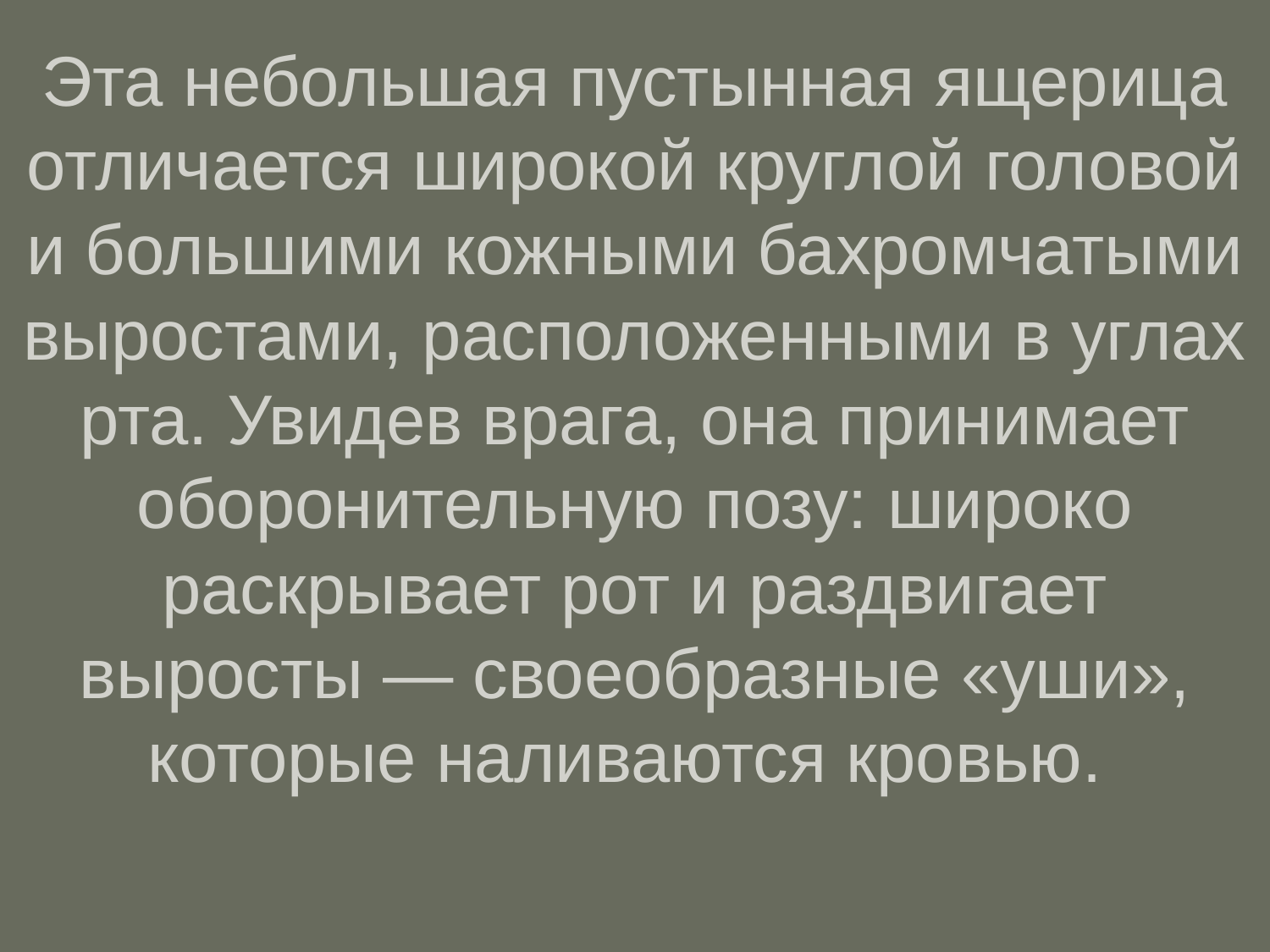

# Эта небольшая пустынная ящерица отличается широкой круглой головой и большими кожными бахромчатыми выростами, расположенными в углах рта. Увидев врага, она принимает оборонительную позу: широко раскрывает рот и раздвигает выросты — своеобразные «уши», которые наливаются кровью.